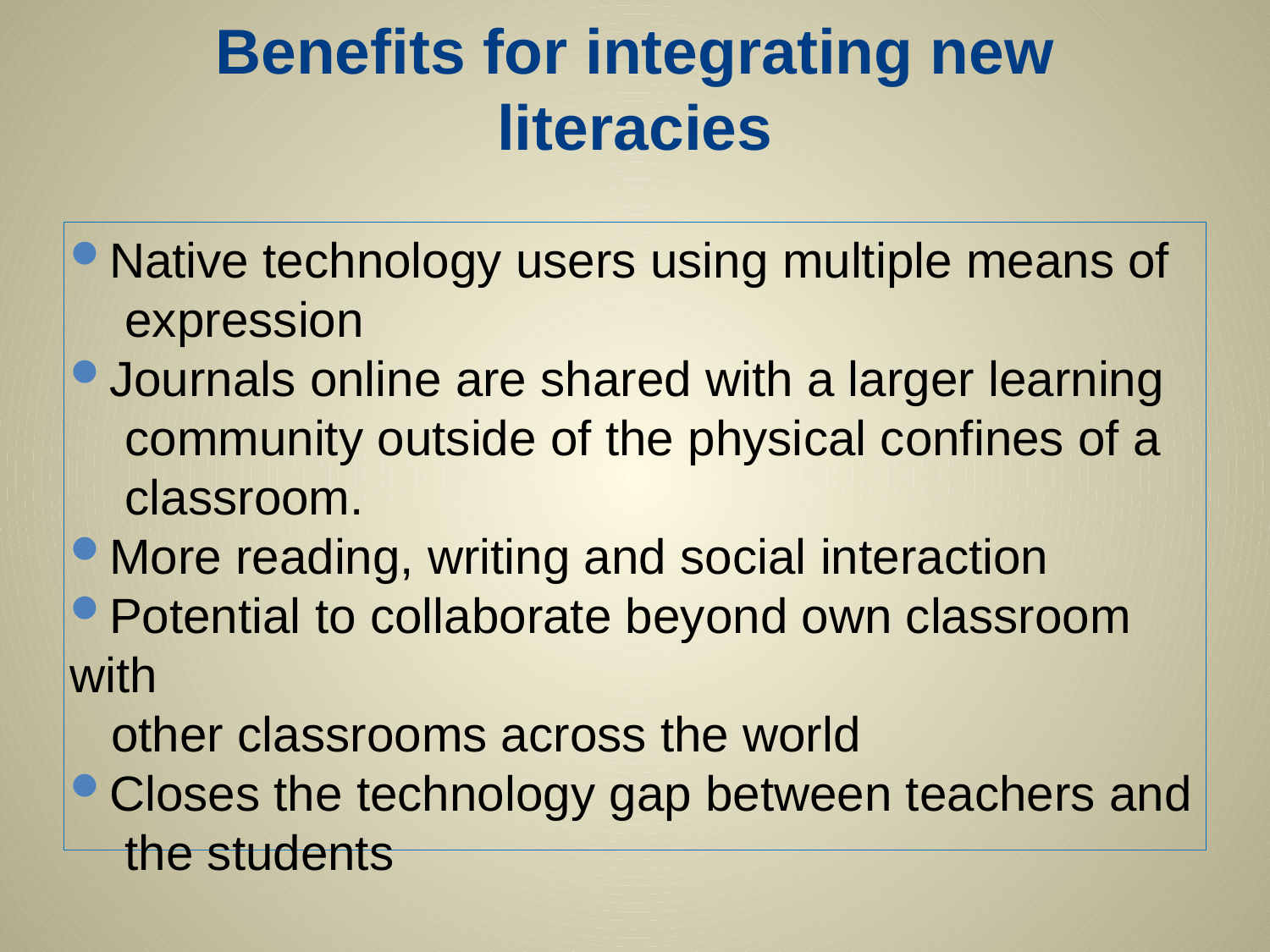

# Benefits for integrating new literacies
Native technology users using multiple means of
    expression
Journals online are shared with a larger learning
    community outside of the physical confines of a
    classroom.
More reading, writing and social interaction
Potential to collaborate beyond own classroom with
   other classrooms across the world
Closes the technology gap between teachers and
    the students